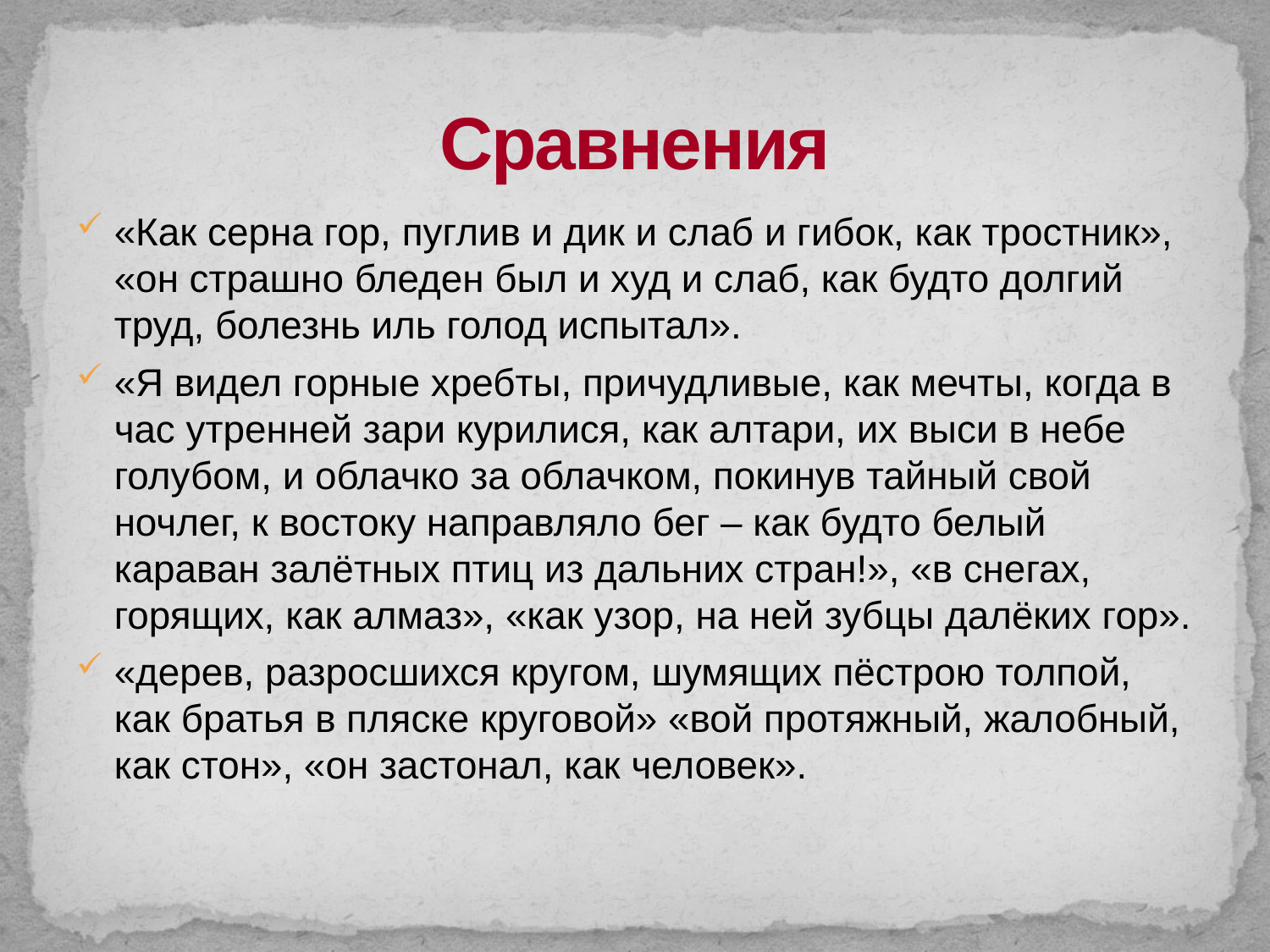

Сравнения
«Как серна гор, пуглив и дик и слаб и гибок, как тростник», «он страшно бледен был и худ и слаб, как будто долгий труд, болезнь иль голод испытал».
«Я видел горные хребты, причудливые, как мечты, когда в час утренней зари курилися, как алтари, их выси в небе голубом, и облачко за облачком, покинув тайный свой ночлег, к востоку направляло бег – как будто белый караван залётных птиц из дальних стран!», «в снегах, горящих, как алмаз», «как узор, на ней зубцы далёких гор».
«дерев, разросшихся кругом, шумящих пёстрою толпой, как братья в пляске круговой» «вой протяжный, жалобный, как стон», «он застонал, как человек».